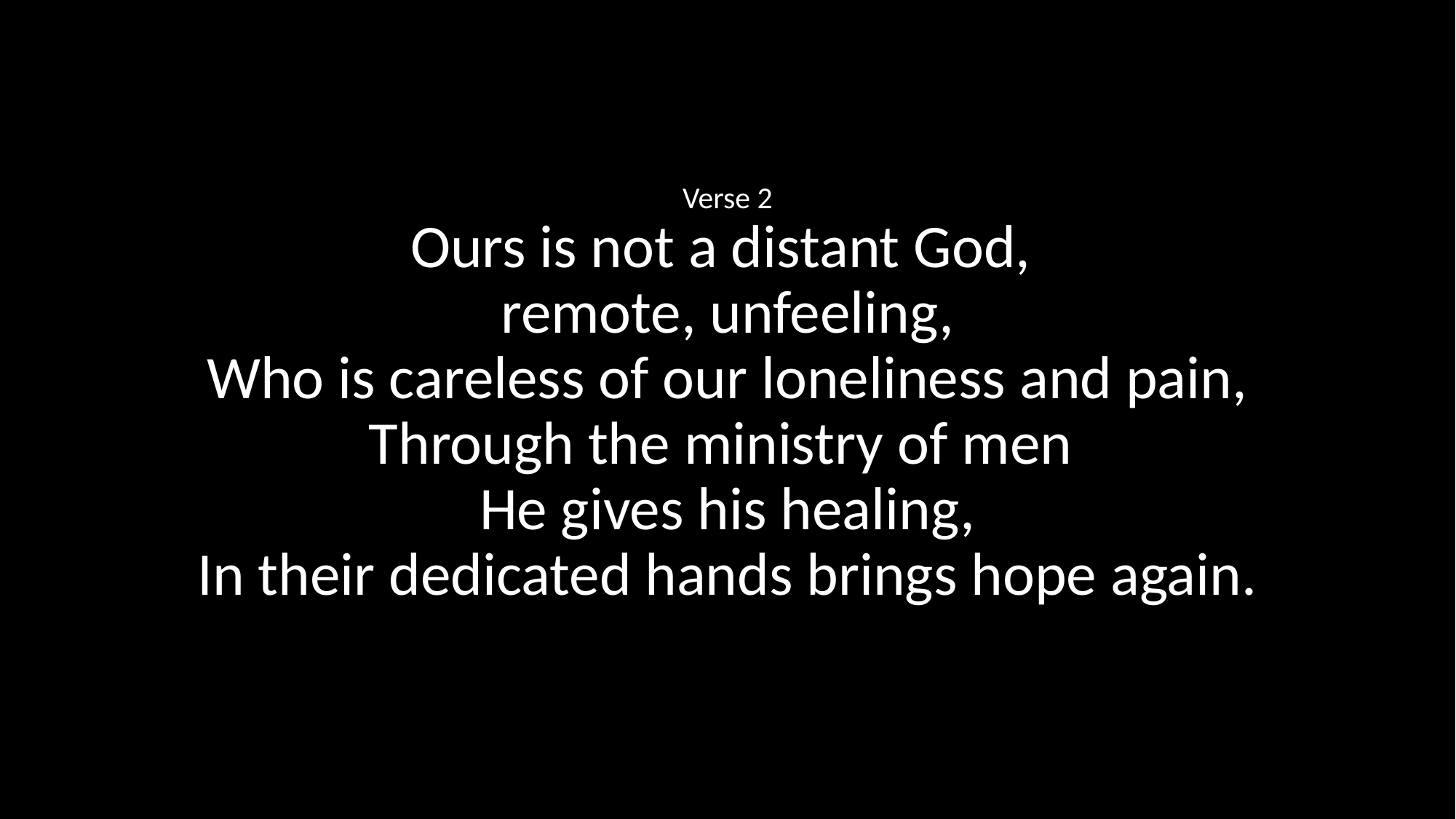

Verse 2
Ours is not a distant God,
remote, unfeeling,
Who is careless of our loneliness and pain,
Through the ministry of men
He gives his healing,
In their dedicated hands brings hope again.